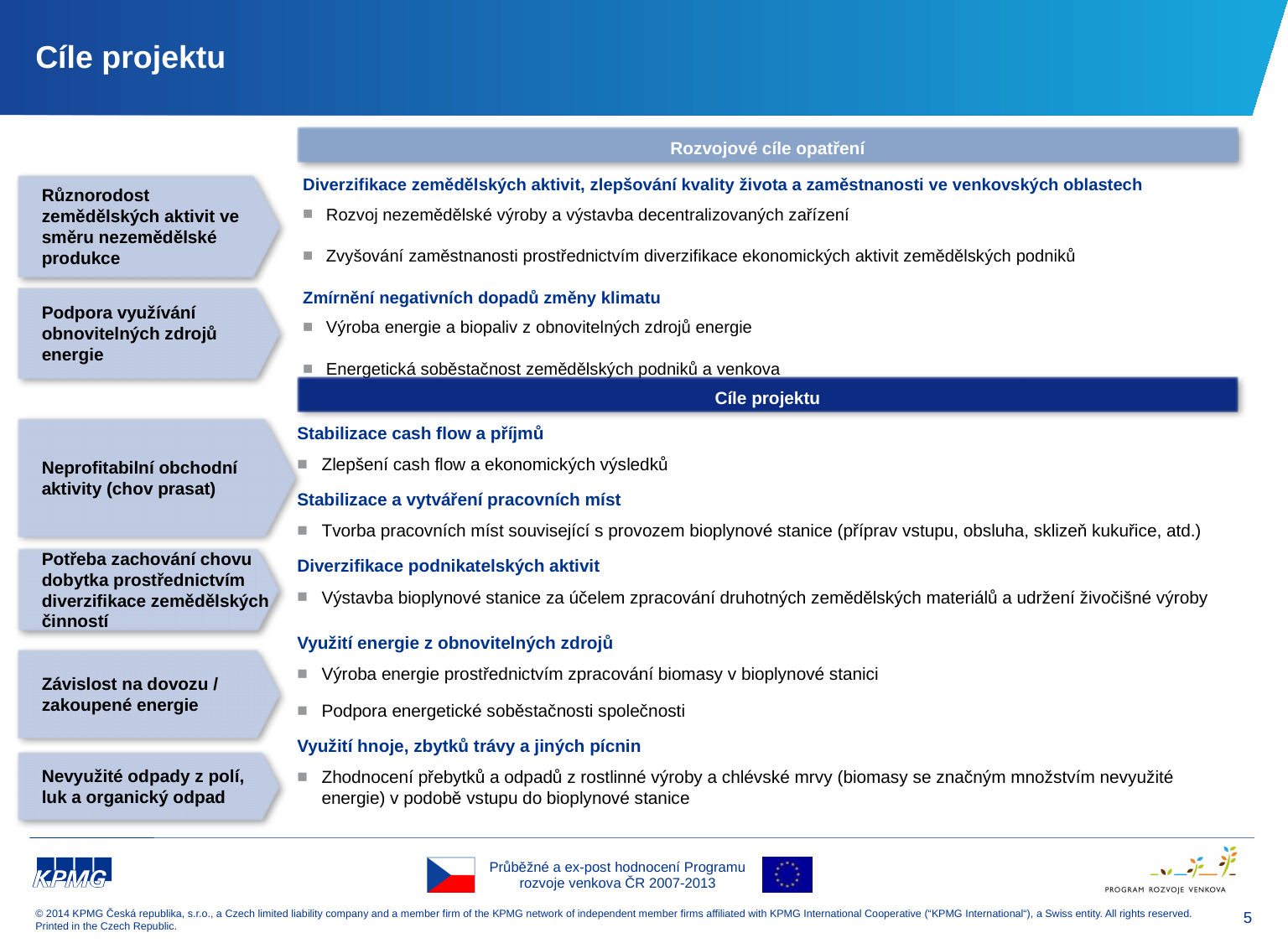

# Cíle projektu
Rozvojové cíle opatření
Diverzifikace zemědělských aktivit, zlepšování kvality života a zaměstnanosti ve venkovských oblastech
Rozvoj nezemědělské výroby a výstavba decentralizovaných zařízení
Zvyšování zaměstnanosti prostřednictvím diverzifikace ekonomických aktivit zemědělských podniků
Zmírnění negativních dopadů změny klimatu
Výroba energie a biopaliv z obnovitelných zdrojů energie
Energetická soběstačnost zemědělských podniků a venkova
Různorodost zemědělských aktivit ve směru nezemědělské produkce
Podpora využívání obnovitelných zdrojů energie
Cíle projektu
Neprofitabilní obchodní aktivity (chov prasat)
Stabilizace cash flow a příjmů
Zlepšení cash flow a ekonomických výsledků
Stabilizace a vytváření pracovních míst
Tvorba pracovních míst související s provozem bioplynové stanice (příprav vstupu, obsluha, sklizeň kukuřice, atd.)
Diverzifikace podnikatelských aktivit
Výstavba bioplynové stanice za účelem zpracování druhotných zemědělských materiálů a udržení živočišné výroby
Využití energie z obnovitelných zdrojů
Výroba energie prostřednictvím zpracování biomasy v bioplynové stanici
Podpora energetické soběstačnosti společnosti
Využití hnoje, zbytků trávy a jiných pícnin
Zhodnocení přebytků a odpadů z rostlinné výroby a chlévské mrvy (biomasy se značným množstvím nevyužité energie) v podobě vstupu do bioplynové stanice
Potřeba zachování chovu dobytka prostřednictvím diverzifikace zemědělských činností
Závislost na dovozu / zakoupené energie
Nevyužité odpady z polí, luk a organický odpad